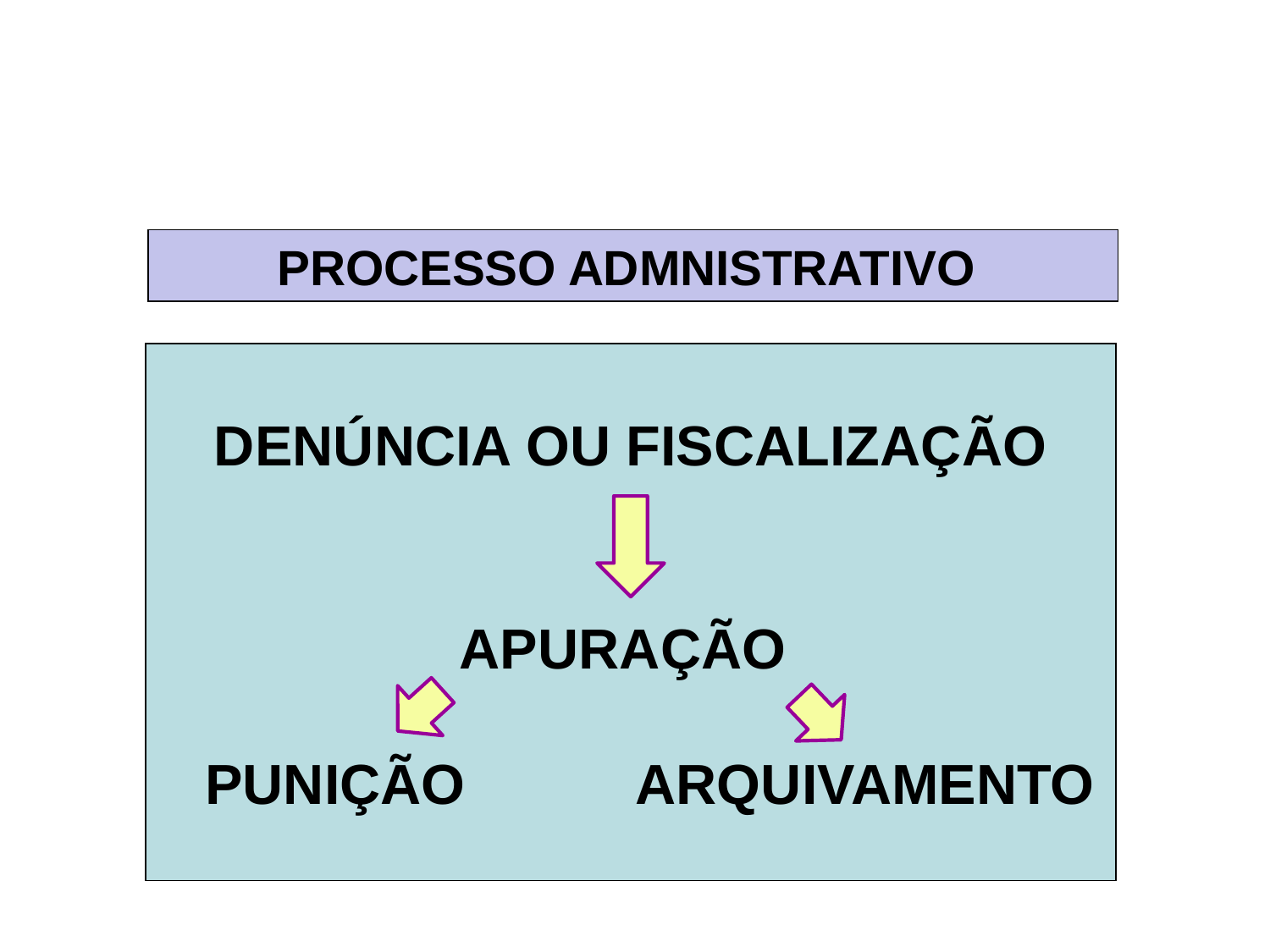

PROCESSO ADMNISTRATIVO

DENÚNCIA OU FISCALIZAÇÃO

APURAÇÃO

   PUNIÇÃO           ARQUIVAMENTO